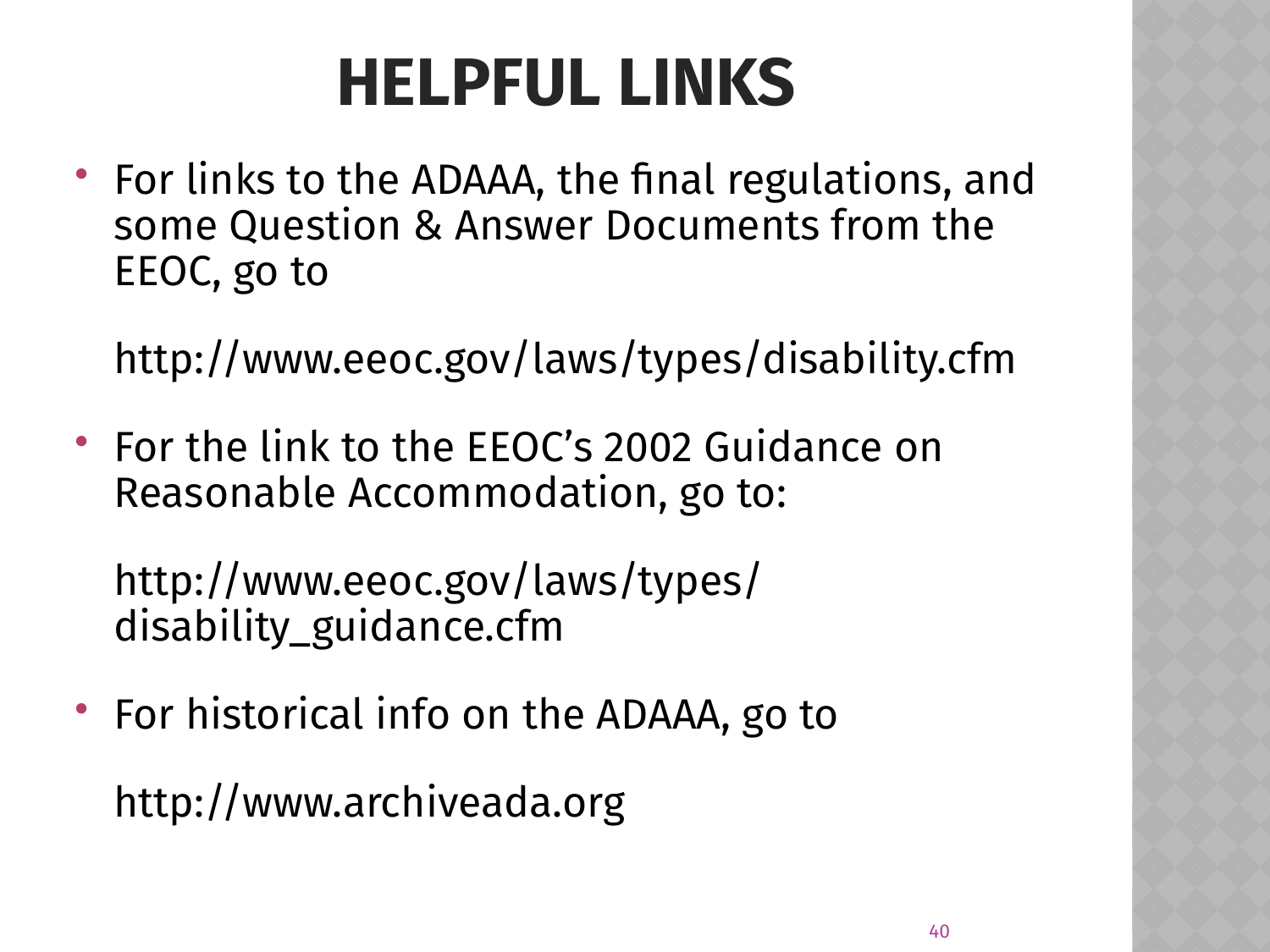

# Helpful links
For links to the ADAAA, the final regulations, and some Question & Answer Documents from the EEOC, go to
	http://www.eeoc.gov/laws/types/disability.cfm
For the link to the EEOC’s 2002 Guidance on Reasonable Accommodation, go to:
	http://www.eeoc.gov/laws/types/disability_guidance.cfm
For historical info on the ADAAA, go to
	http://www.archiveada.org
40